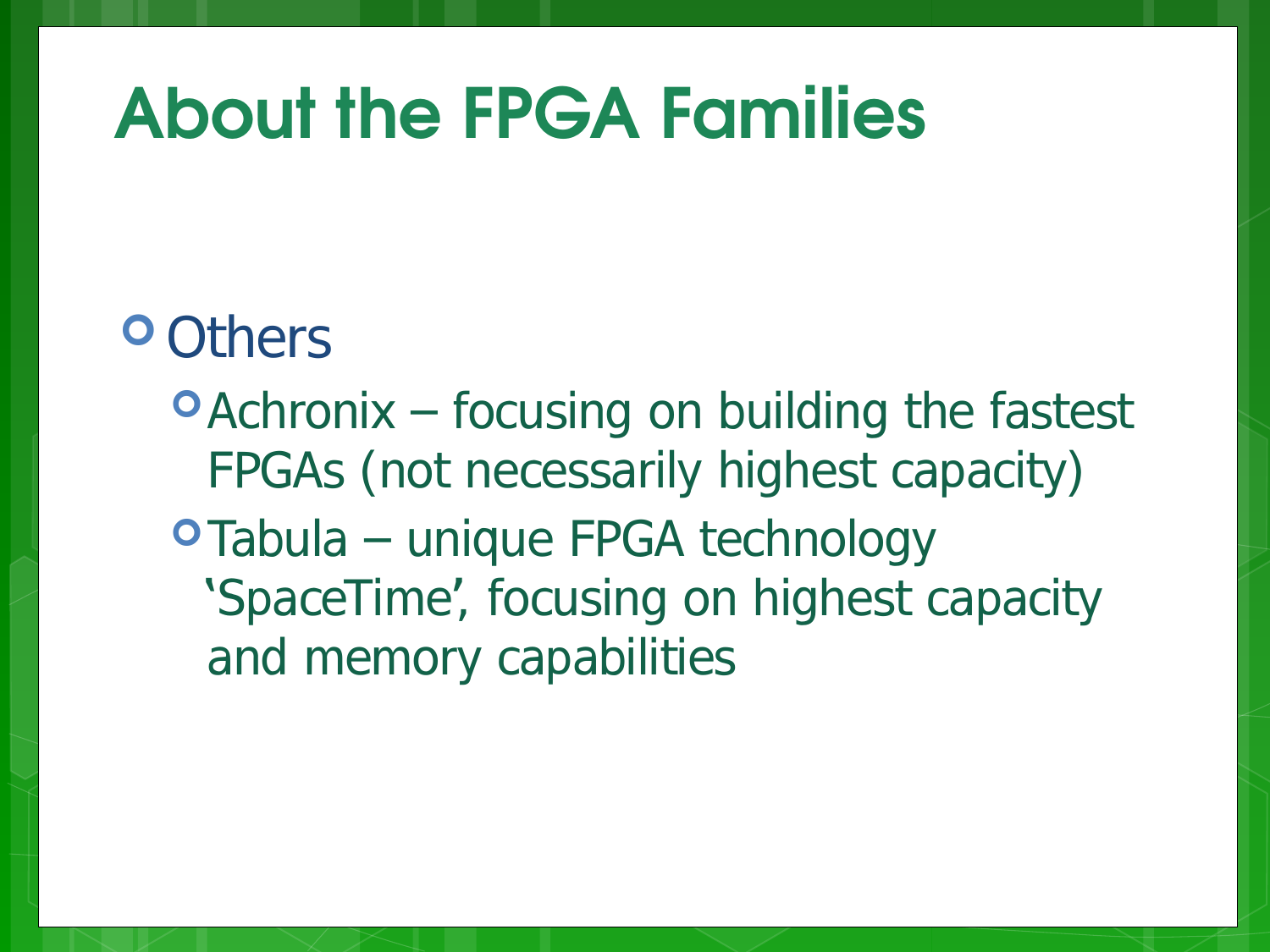

# About the FPGA Families
Others
Achronix – focusing on building the fastest FPGAs (not necessarily highest capacity)
Tabula – unique FPGA technology ‘SpaceTime’, focusing on highest capacity and memory capabilities